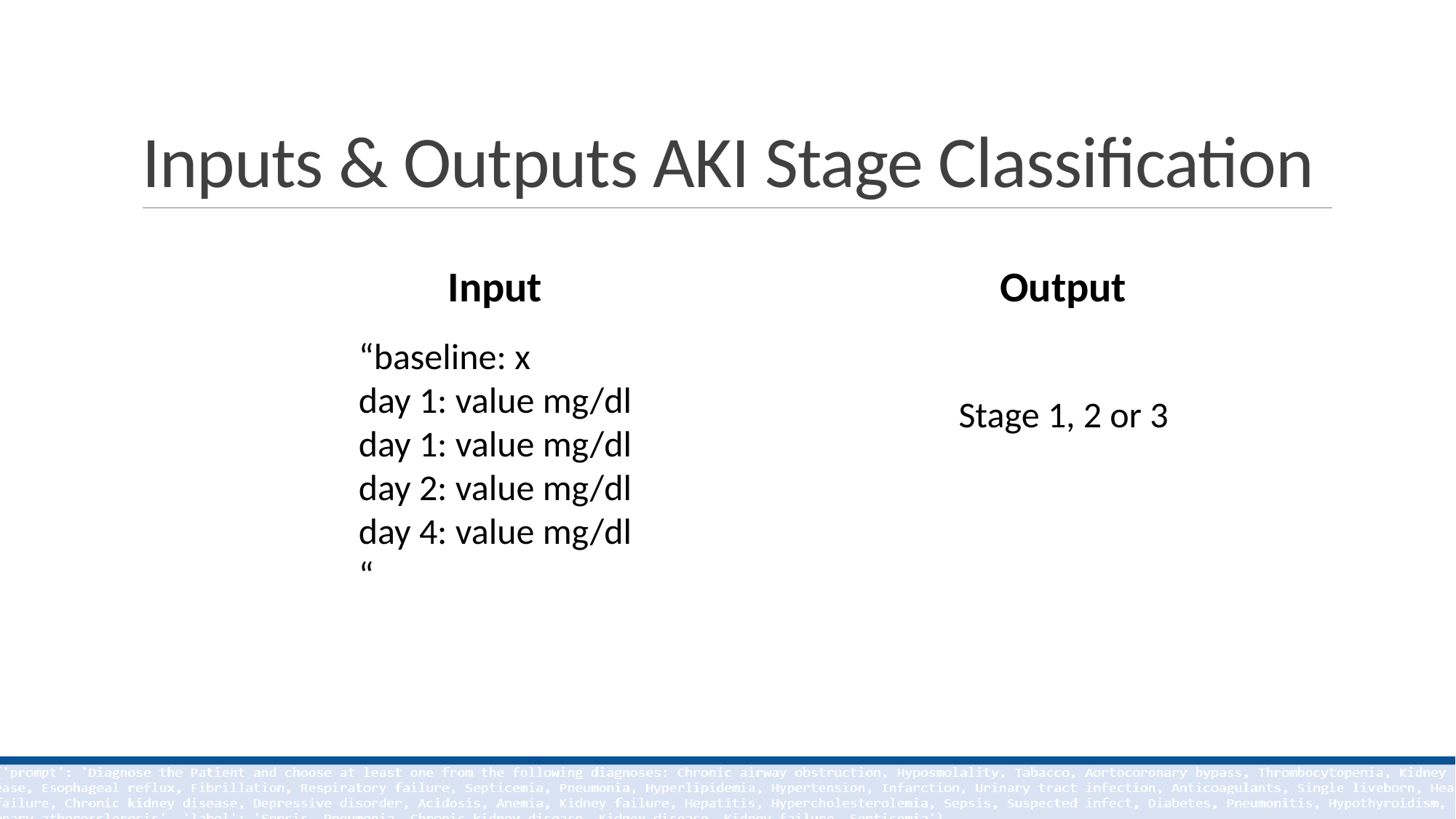

# Inputs & Outputs AKI Stage Classification
Input
Output
“baseline: x
day 1: value mg/dl
day 1: value mg/dl
day 2: value mg/dl
day 4: value mg/dl
“

Stage 1, 2 or 3